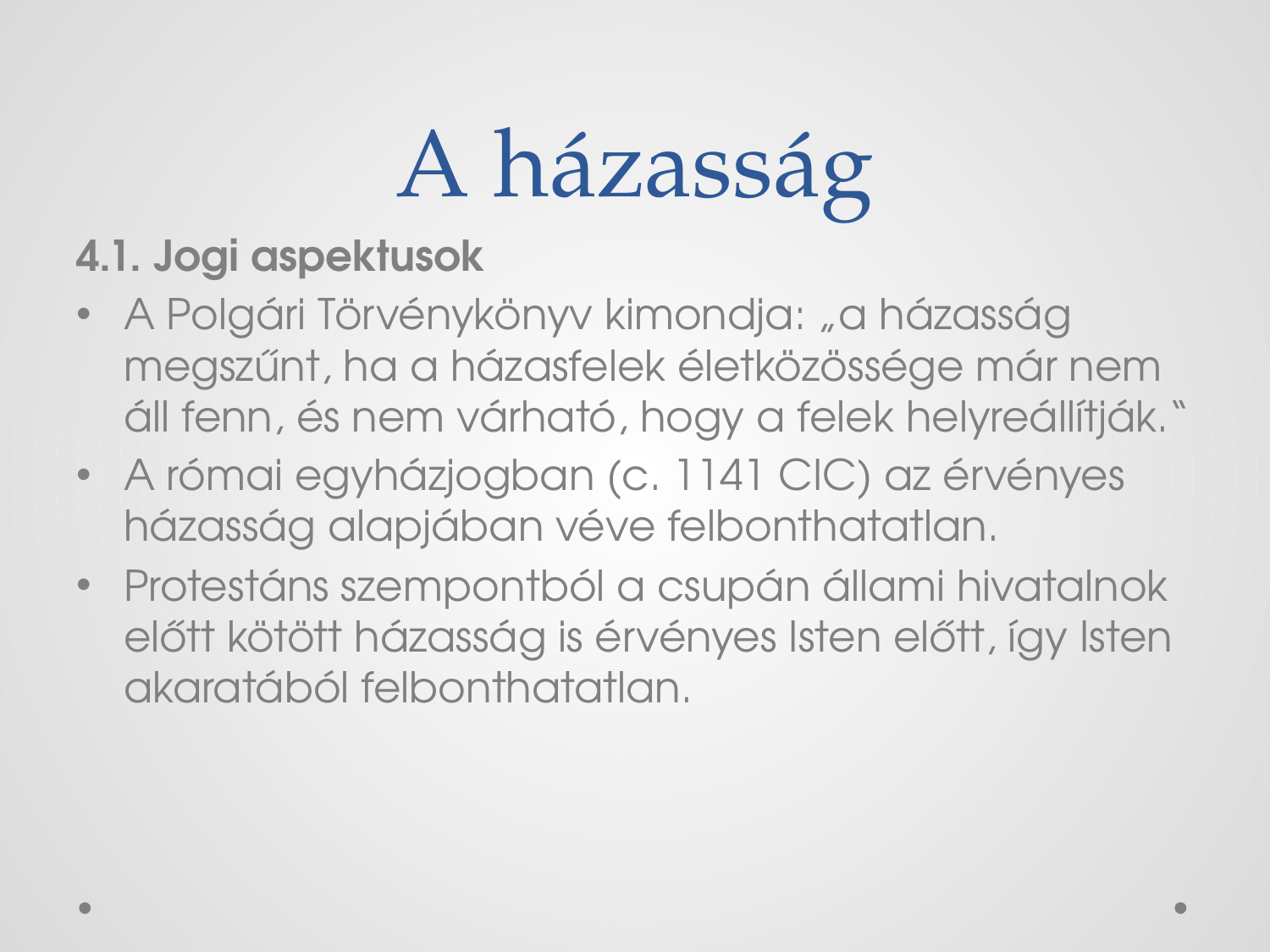

# A házasság
4.1. Jogi aspektusok
A Polgári Törvénykönyv kimondja: „a házasság megszűnt, ha a házasfelek életközössége már nem áll fenn, és nem várható, hogy a felek helyreállítják.“
A római egyházjogban (c. 1141 CIC) az érvényes házasság alapjában véve felbonthatatlan.
Protestáns szempontból a csupán állami hivatalnok előtt kötött házasság is érvényes Isten előtt, így Isten akaratából felbonthatatlan.